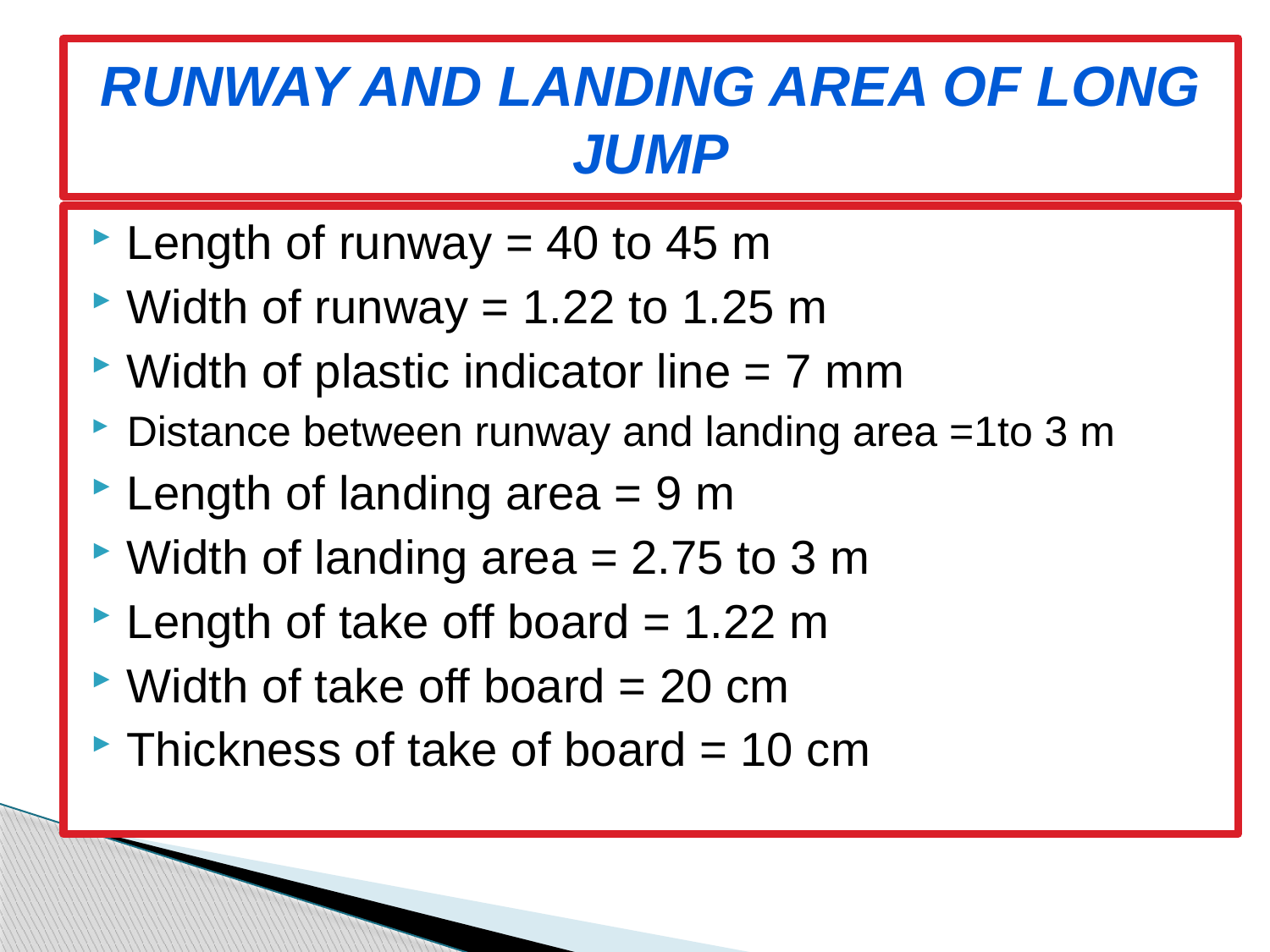

# Runway and Landing area of long Jump
Length of runway = 40 to 45 m
Width of runway = 1.22 to 1.25 m
Width of plastic indicator line = 7 mm
Distance between runway and landing area =1to 3 m
Length of landing area = 9 m
Width of landing area = 2.75 to 3 m
Length of take off board = 1.22 m
Width of take off board = 20 cm
Thickness of take of board = 10 cm